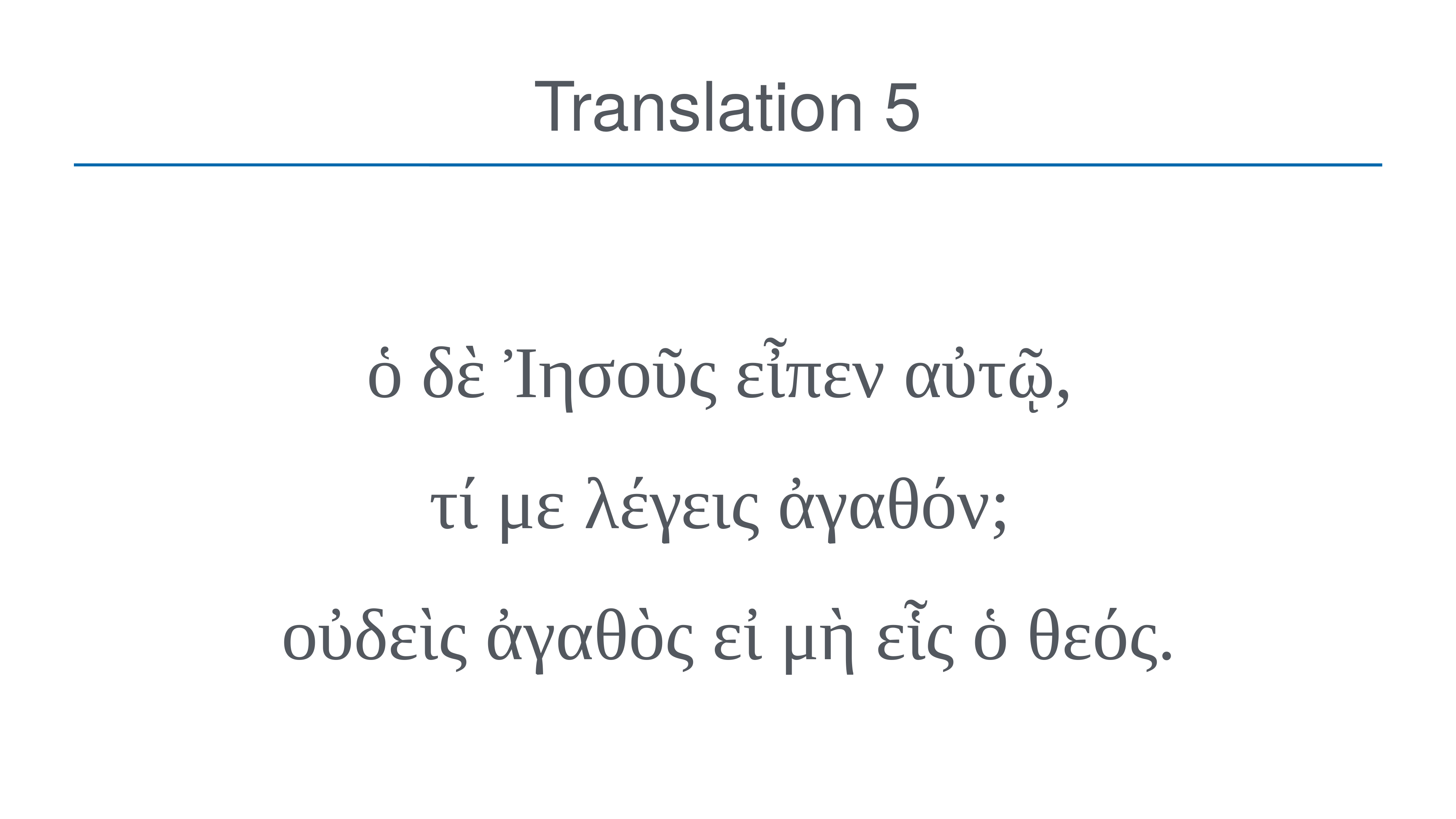

# Translation 5
ὁ δὲ Ἰησοῦς εἶπεν αὐτῷ,
τί με λέγεις ἀγαθόν;
οὐδεὶς ἀγαθὸς εἰ μὴ εἷς ὁ θεός.